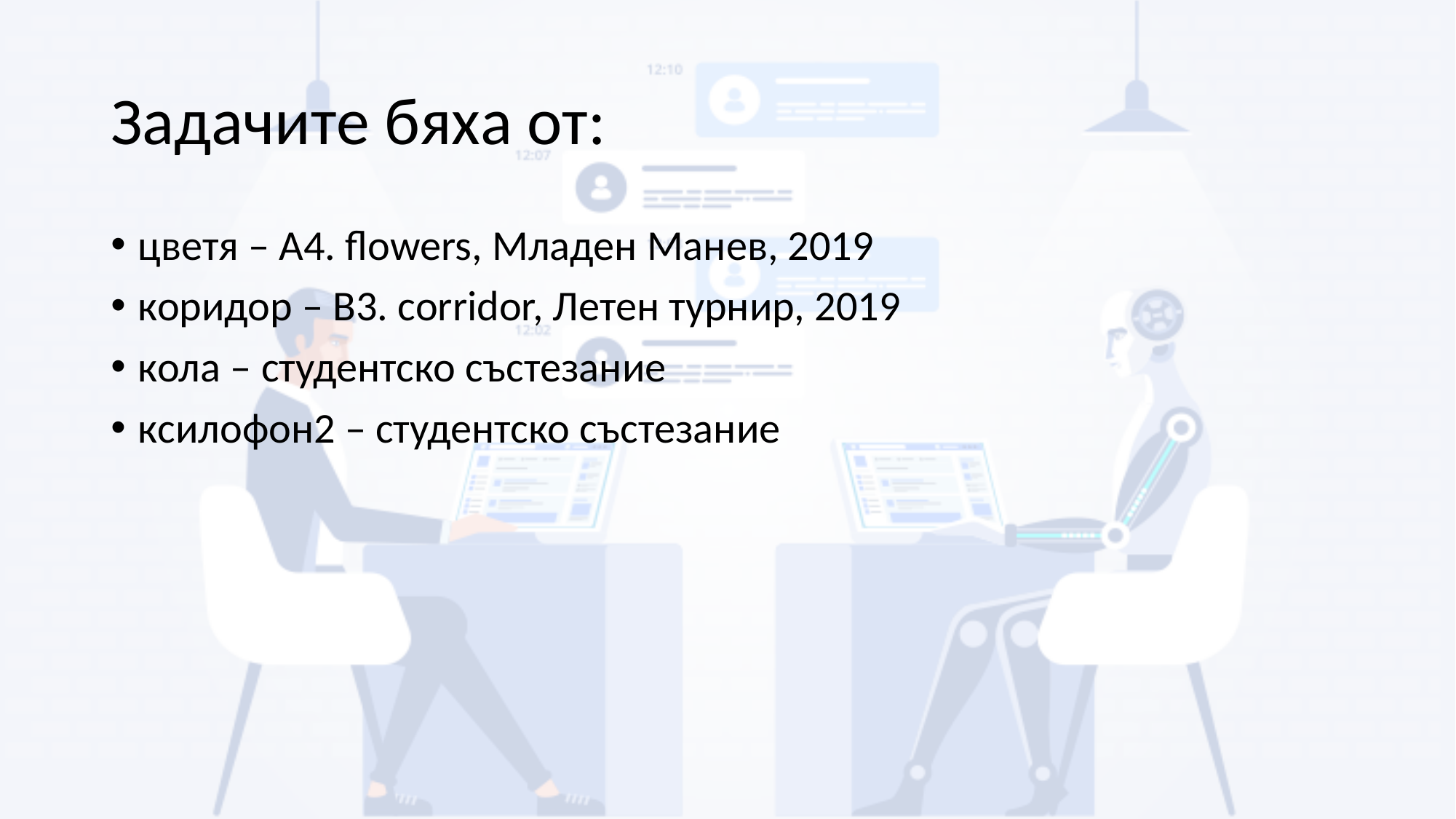

# Задачите бяха от:
цветя – A4. flowers, Младен Манев, 2019
коридор – B3. corridor, Летен турнир, 2019
кола – студентско състезание
ксилофон2 – студентско състезание